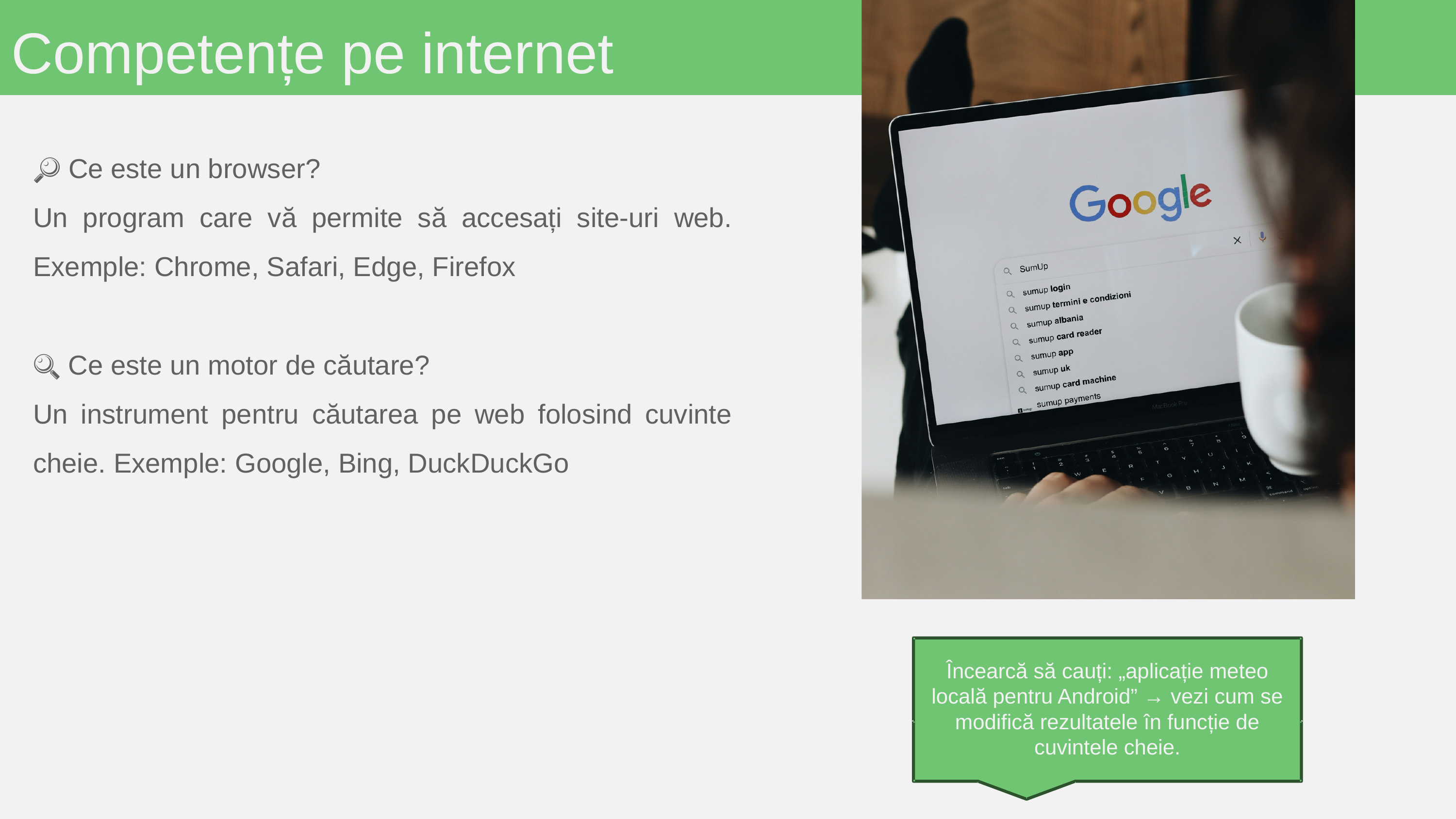

Competențe pe internet
🔎 Ce este un browser?
Un program care vă permite să accesați site-uri web. Exemple: Chrome, Safari, Edge, Firefox

🔍 Ce este un motor de căutare?
Un instrument pentru căutarea pe web folosind cuvinte cheie. Exemple: Google, Bing, DuckDuckGo

Încearcă să cauți: „aplicație meteo locală pentru Android” → vezi cum se modifică rezultatele în funcție de cuvintele cheie.